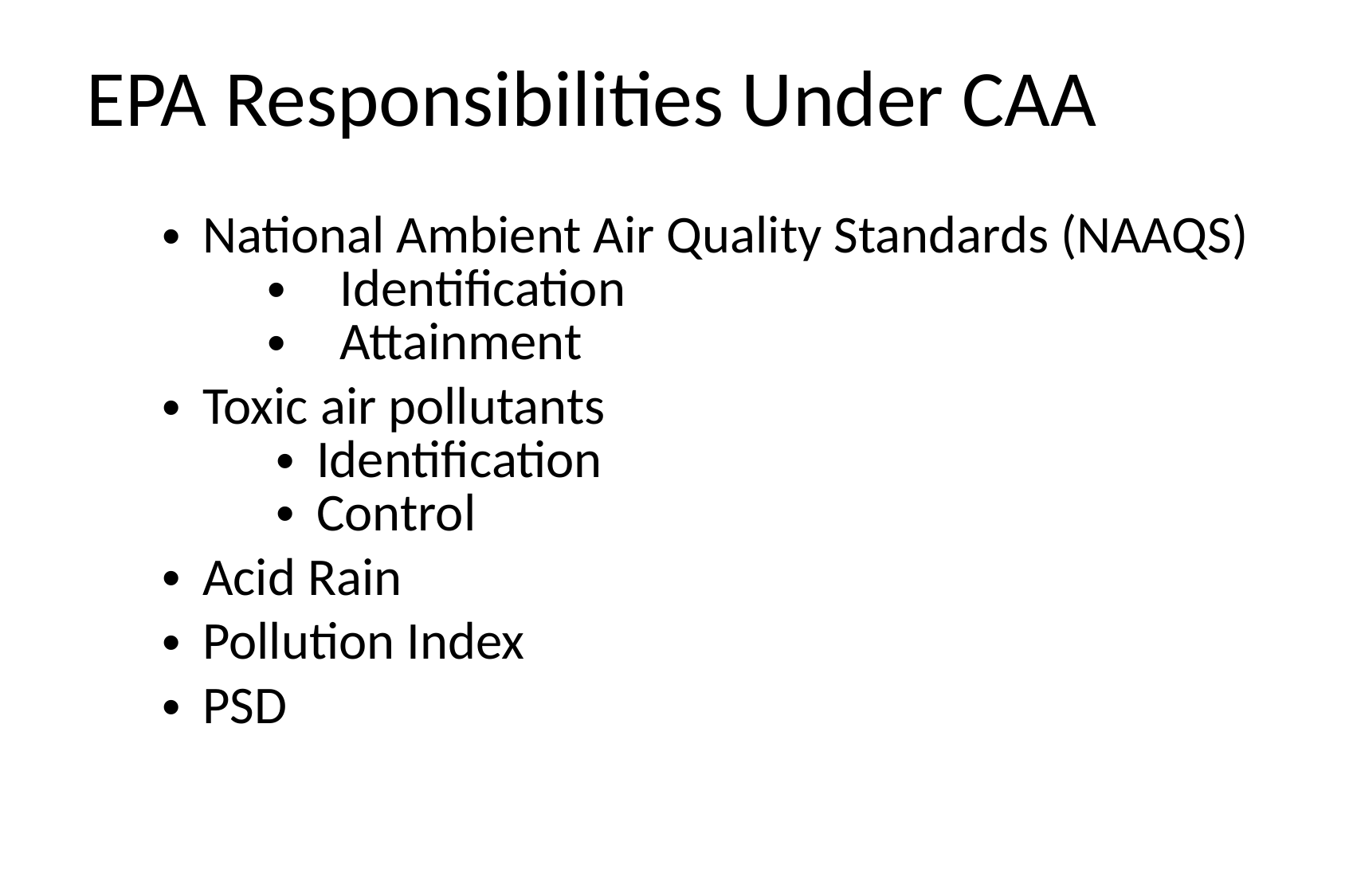

# EPA Responsibilities Under CAA
National Ambient Air Quality Standards (NAAQS)
Identification
Attainment
Toxic air pollutants
Identification
Control
Acid Rain
Pollution Index
PSD